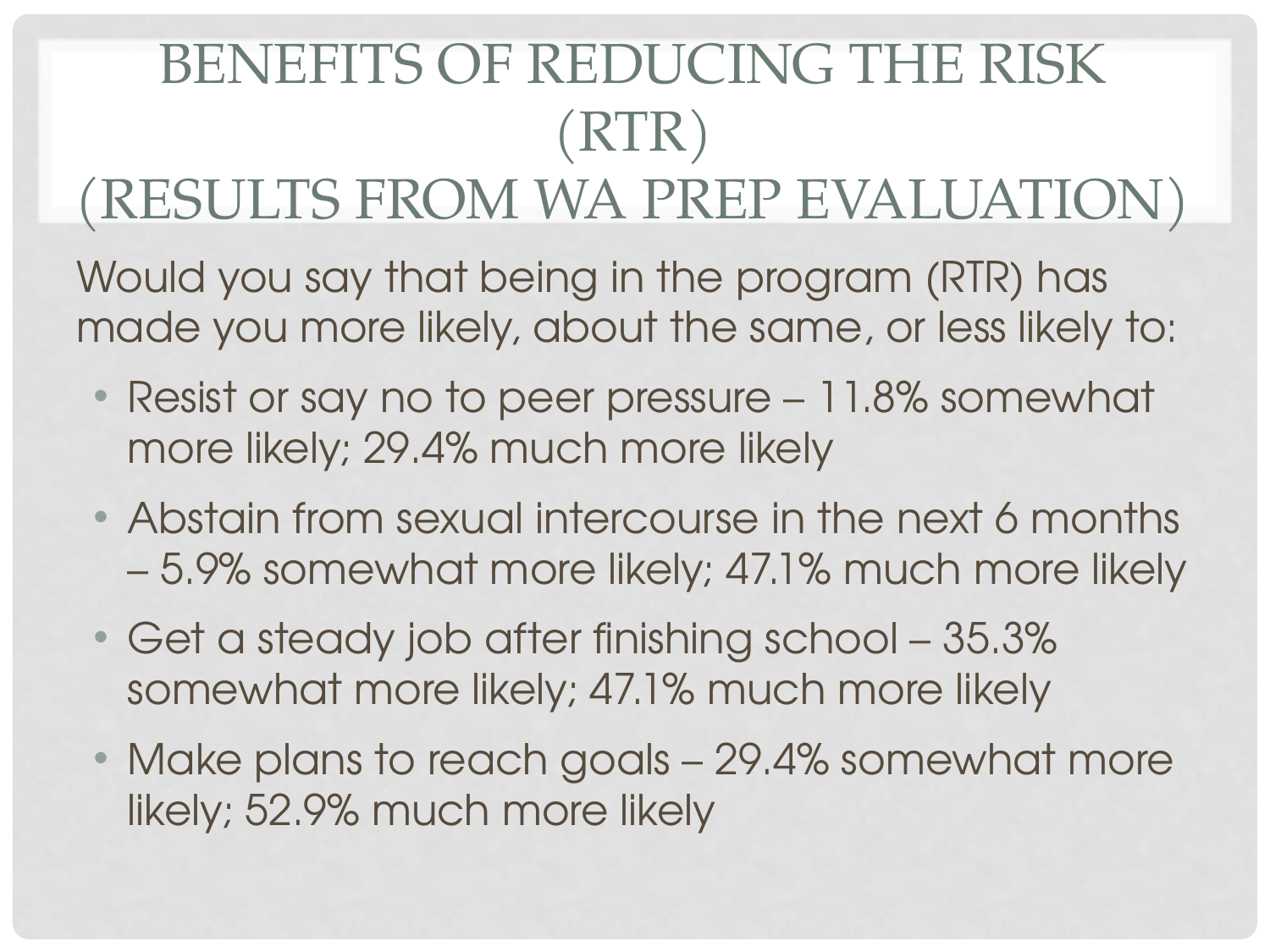

# Benefits of Reducing the Risk (RTR) (results from WA PREP evaluation)
Would you say that being in the program (RTR) has made you more likely, about the same, or less likely to:
Resist or say no to peer pressure – 11.8% somewhat more likely; 29.4% much more likely
Abstain from sexual intercourse in the next 6 months – 5.9% somewhat more likely; 47.1% much more likely
Get a steady job after finishing school – 35.3% somewhat more likely; 47.1% much more likely
Make plans to reach goals – 29.4% somewhat more likely; 52.9% much more likely